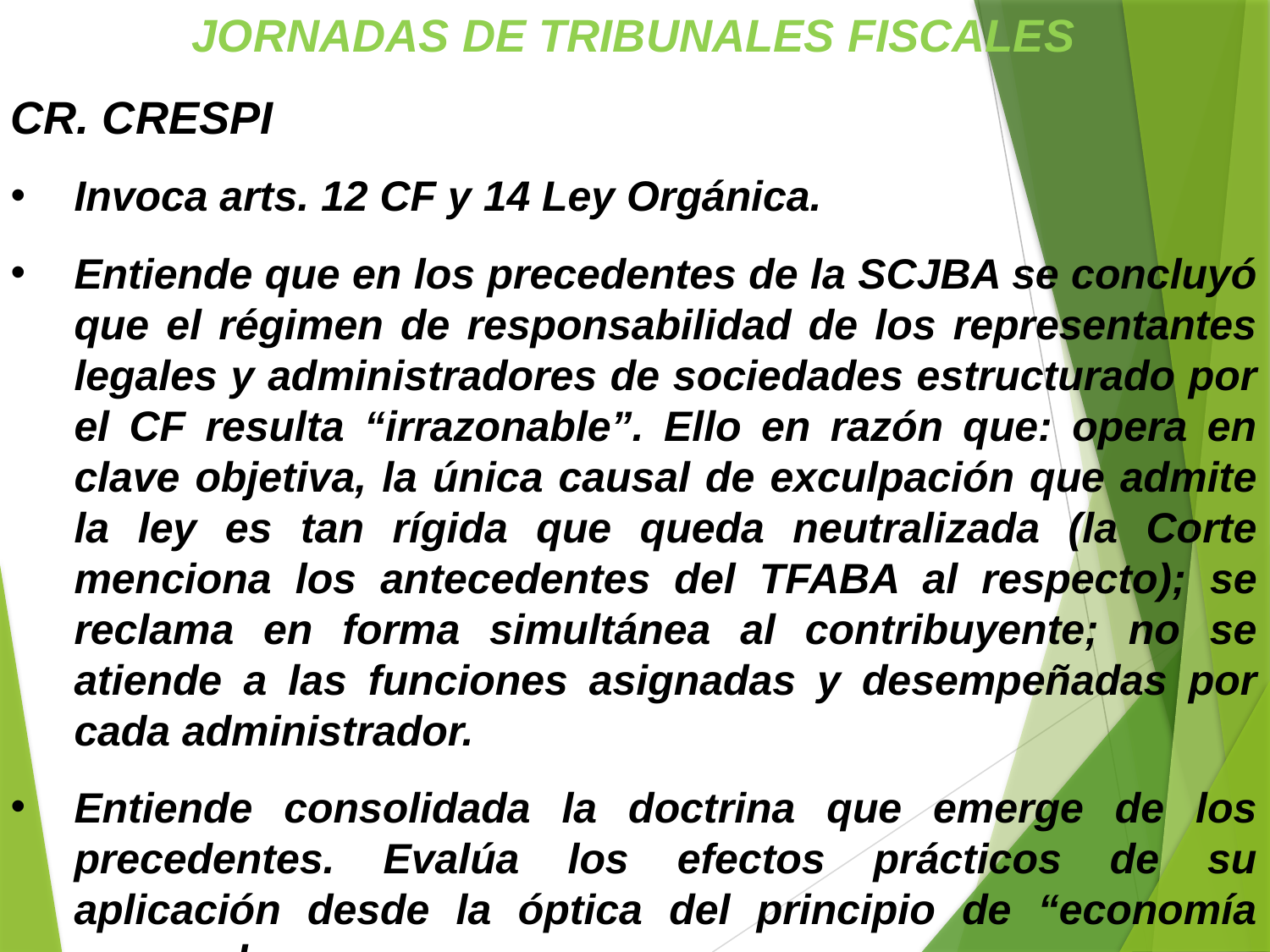

JORNADAS DE TRIBUNALES FISCALES
CR. CRESPI
Invoca arts. 12 CF y 14 Ley Orgánica.
Entiende que en los precedentes de la SCJBA se concluyó que el régimen de responsabilidad de los representantes legales y administradores de sociedades estructurado por el CF resulta “irrazonable”. Ello en razón que: opera en clave objetiva, la única causal de exculpación que admite la ley es tan rígida que queda neutralizada (la Corte menciona los antecedentes del TFABA al respecto); se reclama en forma simultánea al contribuyente; no se atiende a las funciones asignadas y desempeñadas por cada administrador.
Entiende consolidada la doctrina que emerge de los precedentes. Evalúa los efectos prácticos de su aplicación desde la óptica del principio de “economía procesal